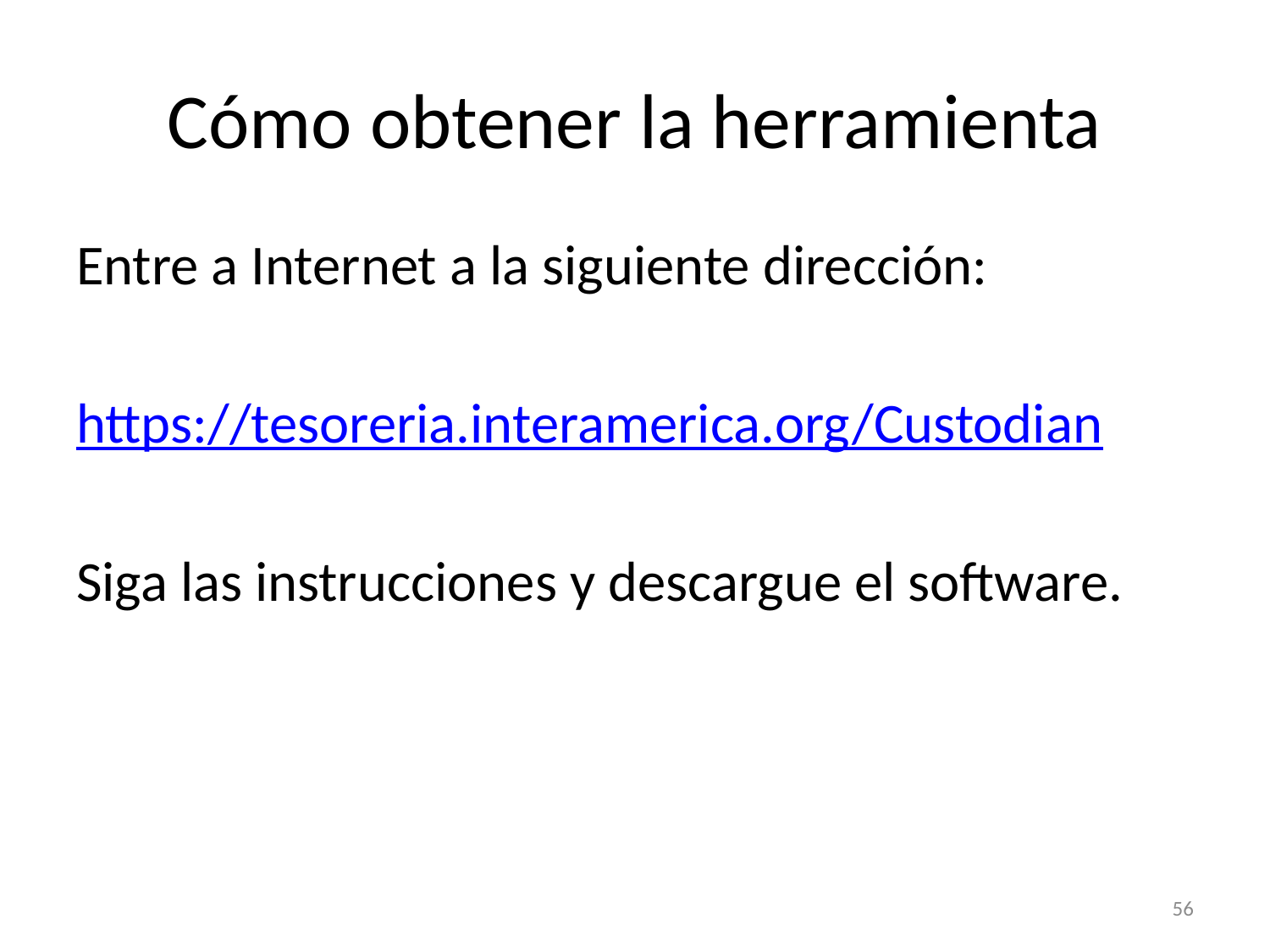

# Cómo obtener la herramienta
Entre a Internet a la siguiente dirección:

https://tesoreria.interamerica.org/Custodian

Siga las instrucciones y descargue el software.
56